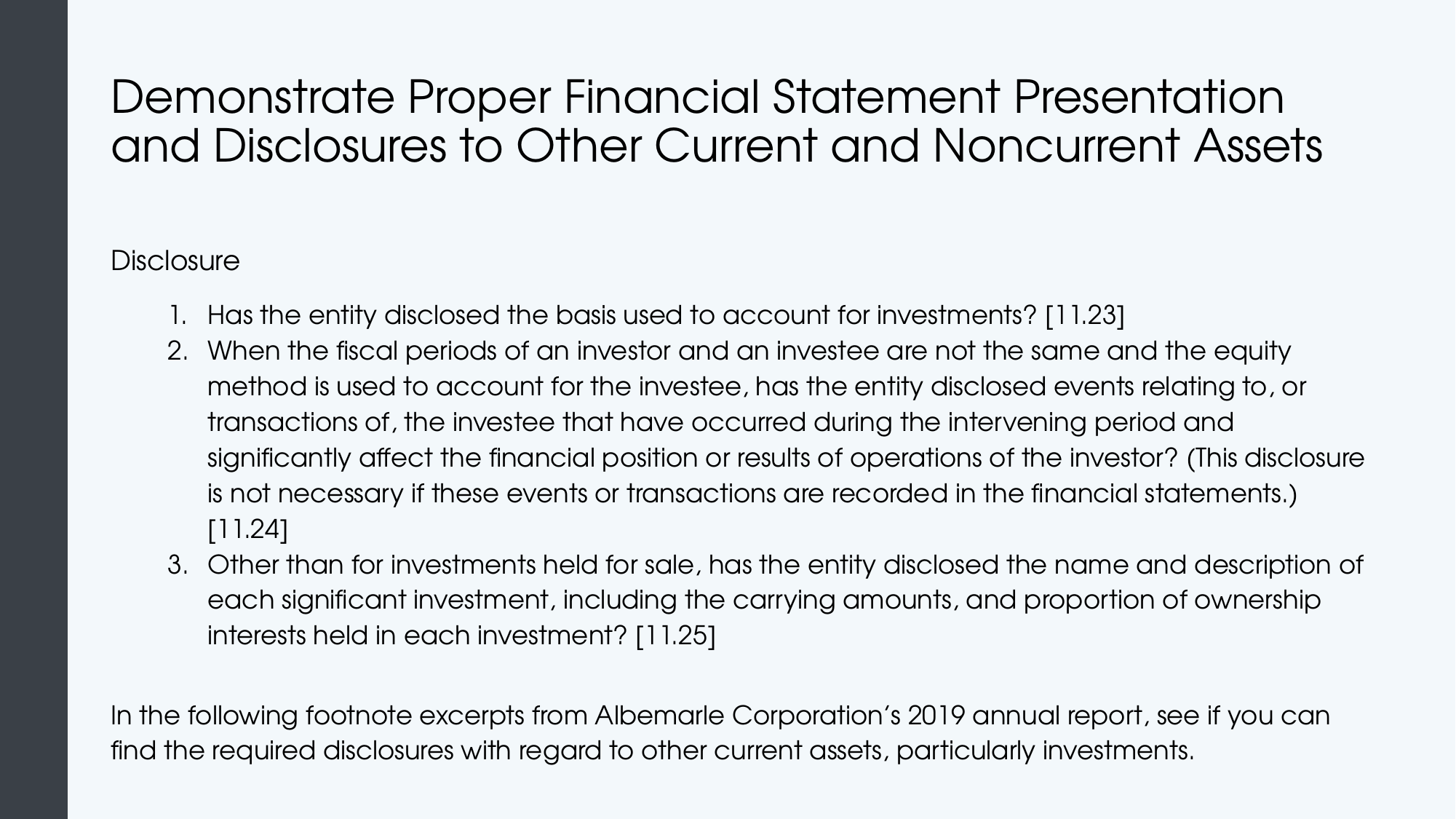

# Demonstrate Proper Financial Statement Presentation and Disclosures to Other Current and Noncurrent Assets
Disclosure
Has the entity disclosed the basis used to account for investments? [11.23]
When the fiscal periods of an investor and an investee are not the same and the equity method is used to account for the investee, has the entity disclosed events relating to, or transactions of, the investee that have occurred during the intervening period and significantly affect the financial position or results of operations of the investor? (This disclosure is not necessary if these events or transactions are recorded in the financial statements.) [11.24]
Other than for investments held for sale, has the entity disclosed the name and description of each significant investment, including the carrying amounts, and proportion of ownership interests held in each investment? [11.25]
In the following footnote excerpts from Albemarle Corporation’s 2019 annual report, see if you can find the required disclosures with regard to other current assets, particularly investments.